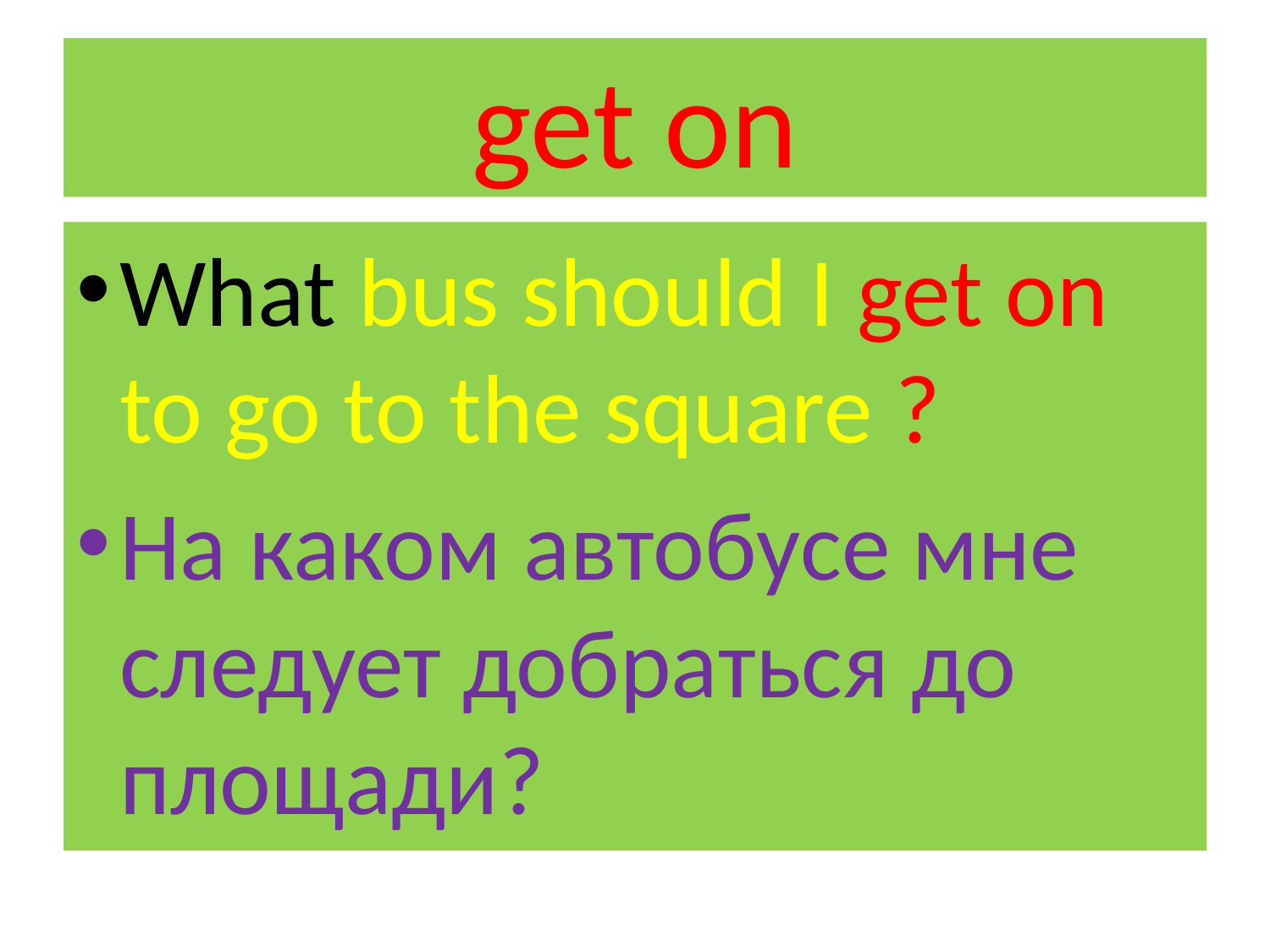

# get on
What bus should I get on to go to the square ?
На каком автобусе мне следует добраться до площади?